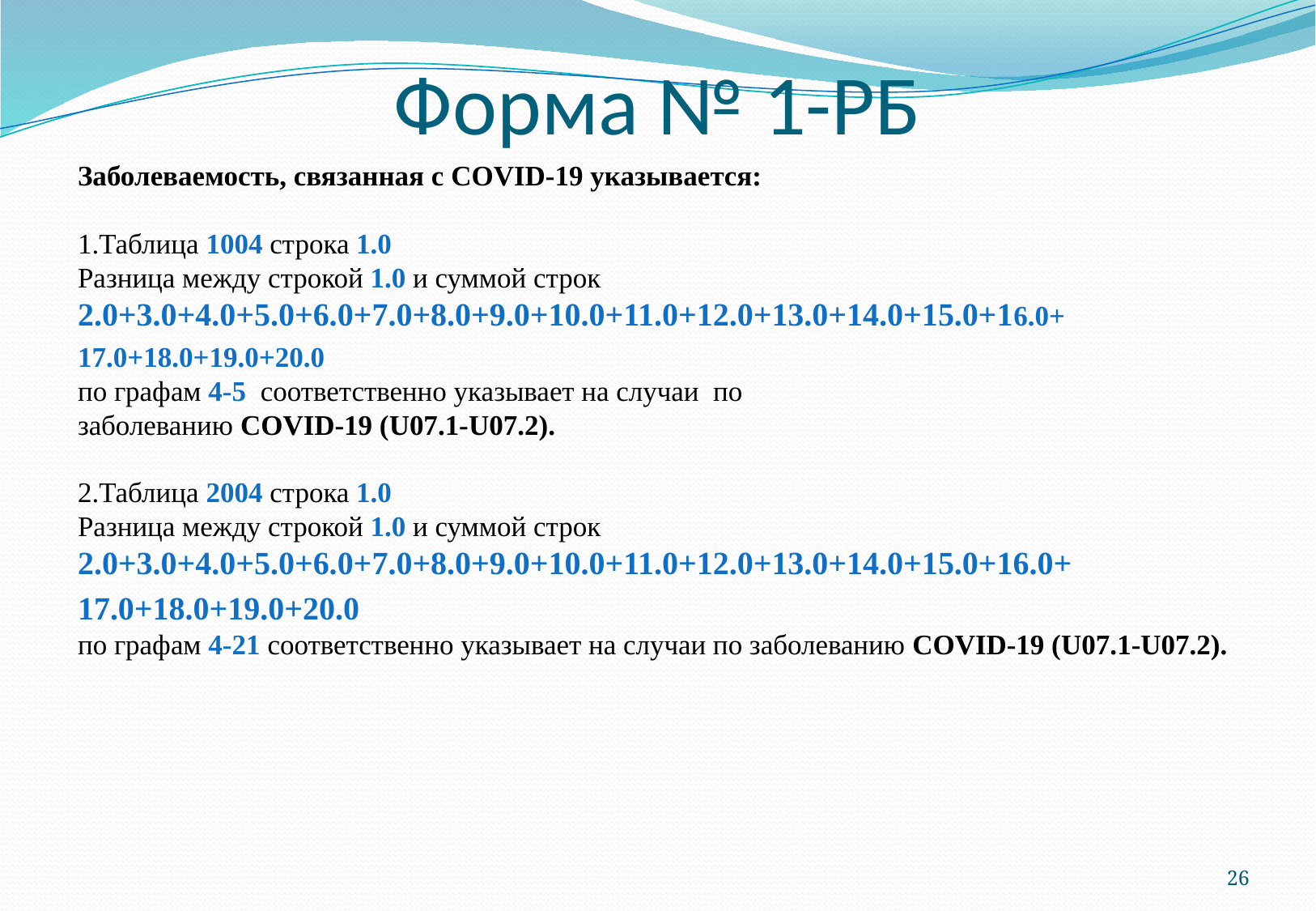

# Форма № 1-РБ
Заболеваемость, связанная с COVID-19 указывается:
1.Таблица 1004 строка 1.0
Разница между строкой 1.0 и суммой строк    2.0+3.0+4.0+5.0+6.0+7.0+8.0+9.0+10.0+11.0+12.0+13.0+14.0+15.0+16.0+
17.0+18.0+19.0+20.0
по графам 4-5  соответственно указывает на случаи  по
заболеванию COVID-19 (U07.1-U07.2).
2.Таблица 2004 строка 1.0
Разница между строкой 1.0 и суммой строк 2.0+3.0+4.0+5.0+6.0+7.0+8.0+9.0+10.0+11.0+12.0+13.0+14.0+15.0+16.0+
17.0+18.0+19.0+20.0
по графам 4-21 соответственно указывает на случаи по заболеванию COVID-19 (U07.1-U07.2).

26